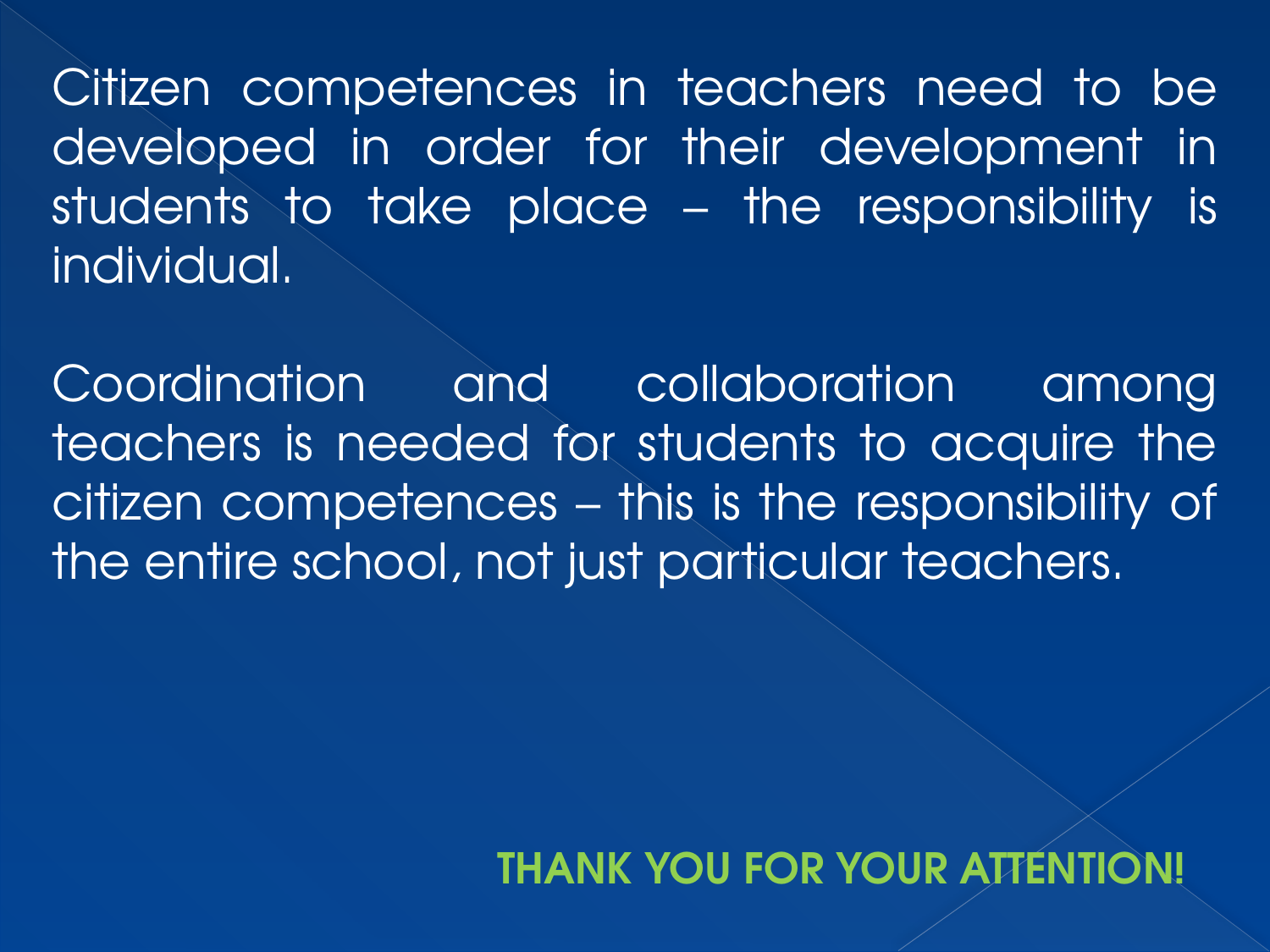

Citizen competences in teachers need to be developed in order for their development in students to take place – the responsibility is individual.

Coordination and collaboration among teachers is needed for students to acquire the citizen competences – this is the responsibility of the entire school, not just particular teachers.
THANK YOU FOR YOUR ATTENTION!